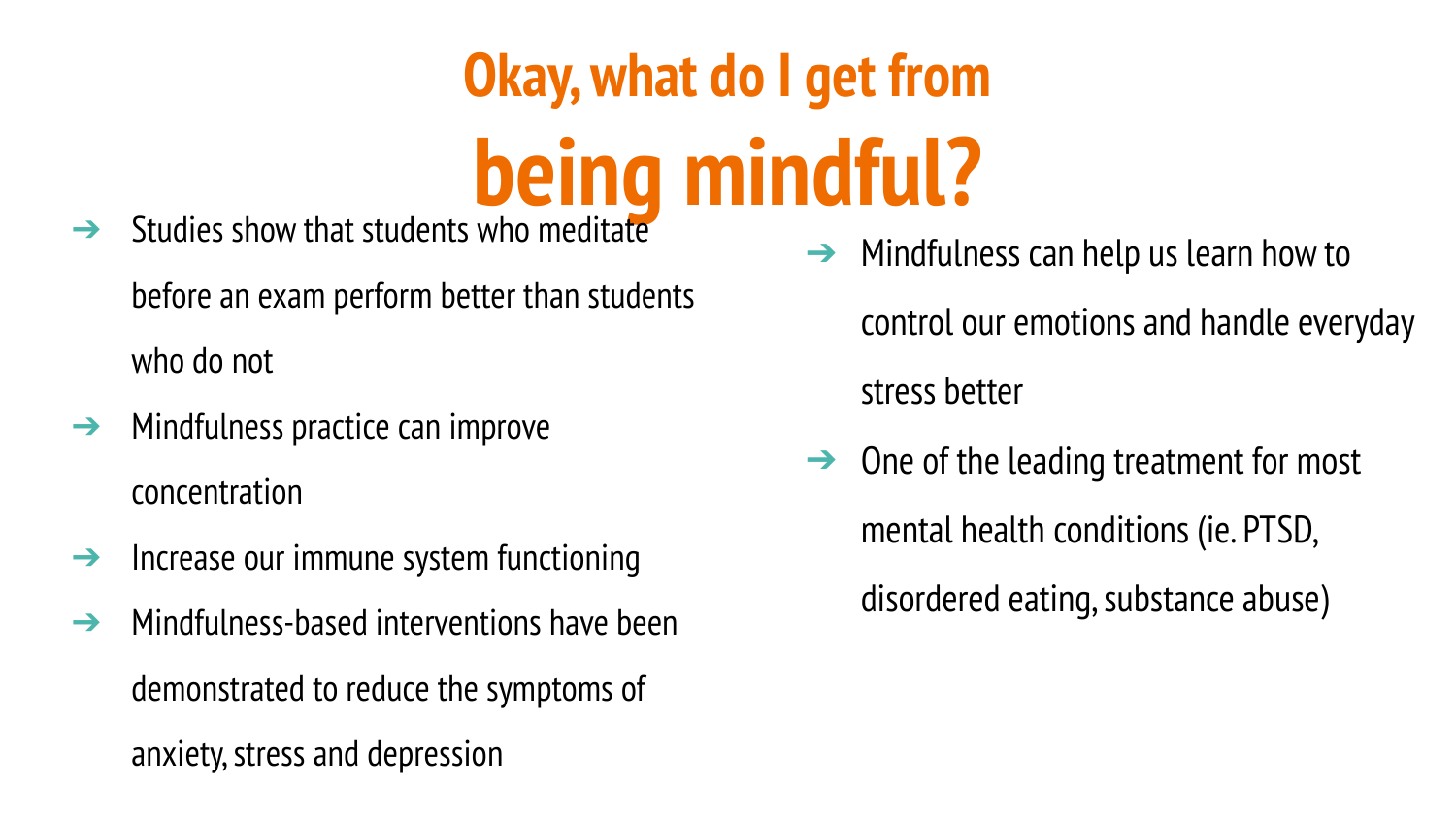

Mindfulness can help us learn how to control our emotions and handle everyday stress better
One of the leading treatment for most mental health conditions (ie. PTSD, disordered eating, substance abuse)
# Okay, what do I get from
being mindful?
Studies show that students who meditate before an exam perform better than students who do not
Mindfulness practice can improve concentration
Increase our immune system functioning
Mindfulness-based interventions have been demonstrated to reduce the symptoms of anxiety, stress and depression